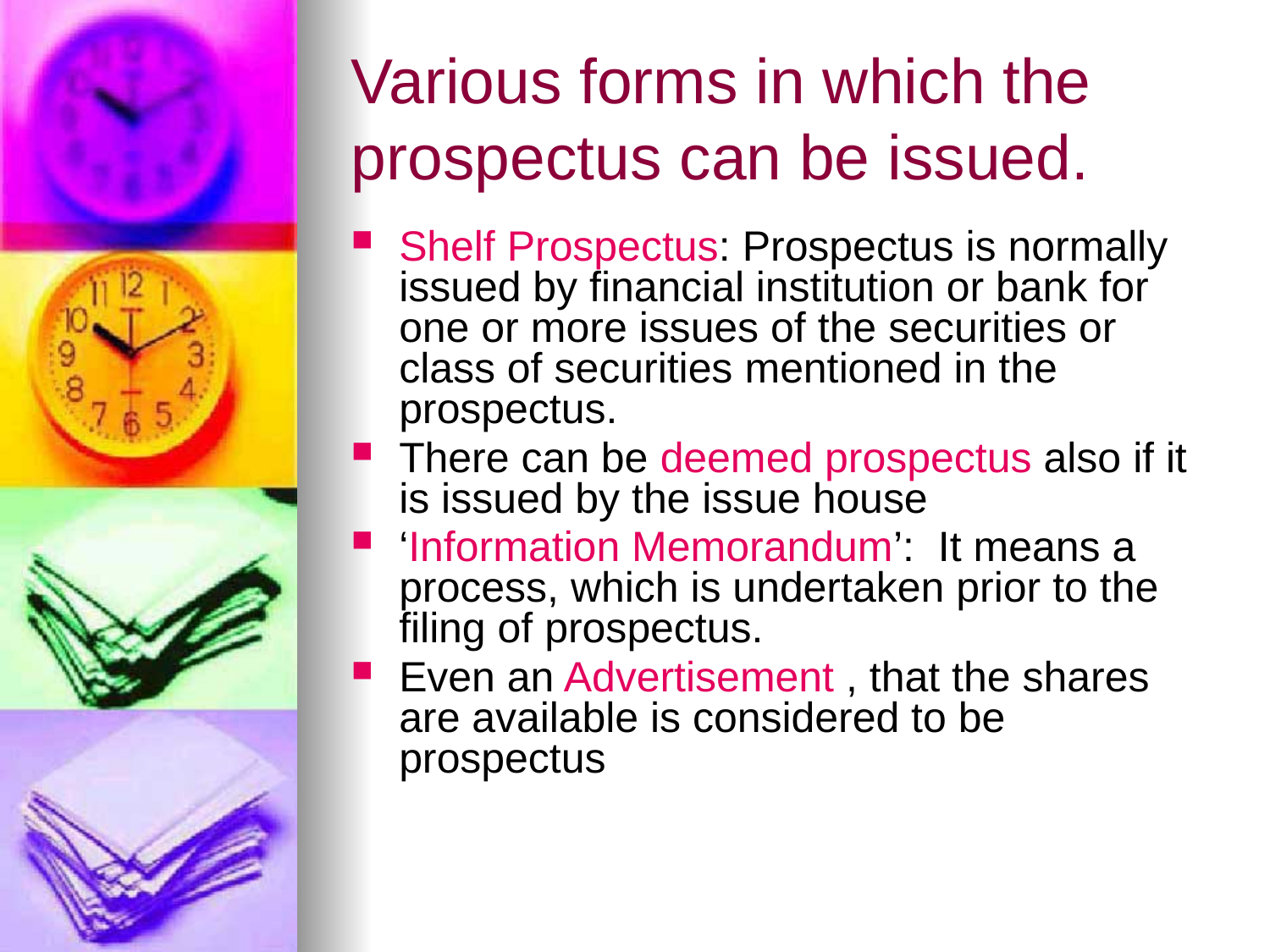

# Various forms in which the  prospectus can be issued.
Shelf Prospectus: Prospectus is normally issued by financial institution or bank for one or more issues of the securities or class of securities mentioned in the prospectus.
There can be deemed prospectus also if it is issued by the issue house
‘Information Memorandum’:  It means a process, which is undertaken prior to the filing of prospectus.
Even an Advertisement , that the shares are available is considered to be prospectus